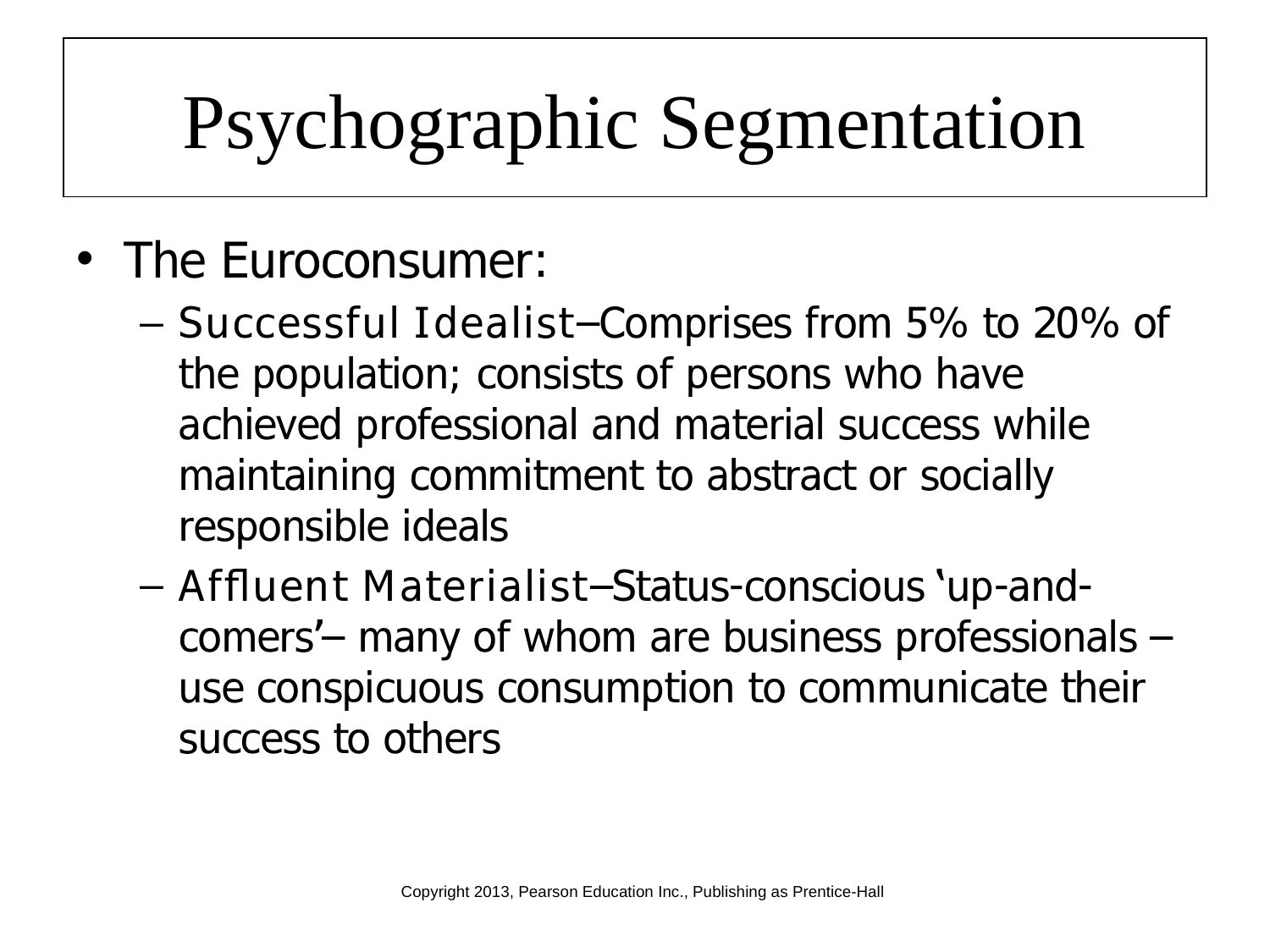

# Psychographic Segmentation
The Euroconsumer:
Successful Idealist–Comprises from 5% to 20% of the population; consists of persons who have achieved professional and material success while maintaining commitment to abstract or socially responsible ideals
Affluent Materialist–Status-conscious ‘up-and-comers’– many of whom are business professionals – use conspicuous consumption to communicate their success to others
Copyright 2013, Pearson Education Inc., Publishing as Prentice-Hall